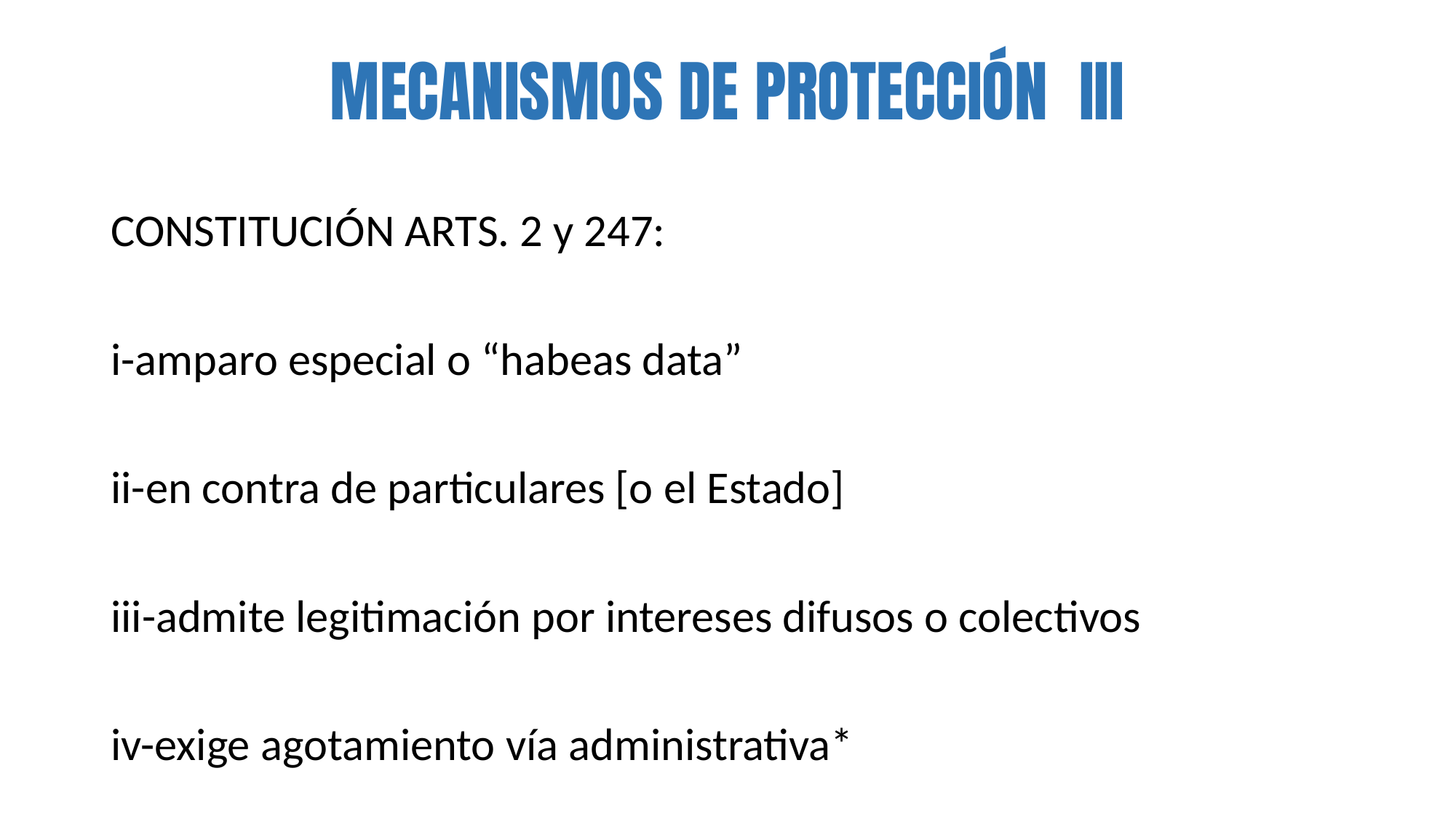

# MECANISMOS DE PROTECCIÓN  III
CONSTITUCIÓN ARTS. 2 y 247:

i-amparo especial o “habeas data”

ii-en contra de particulares [o el Estado]

iii-admite legitimación por intereses difusos o colectivos

iv-exige agotamiento vía administrativa*